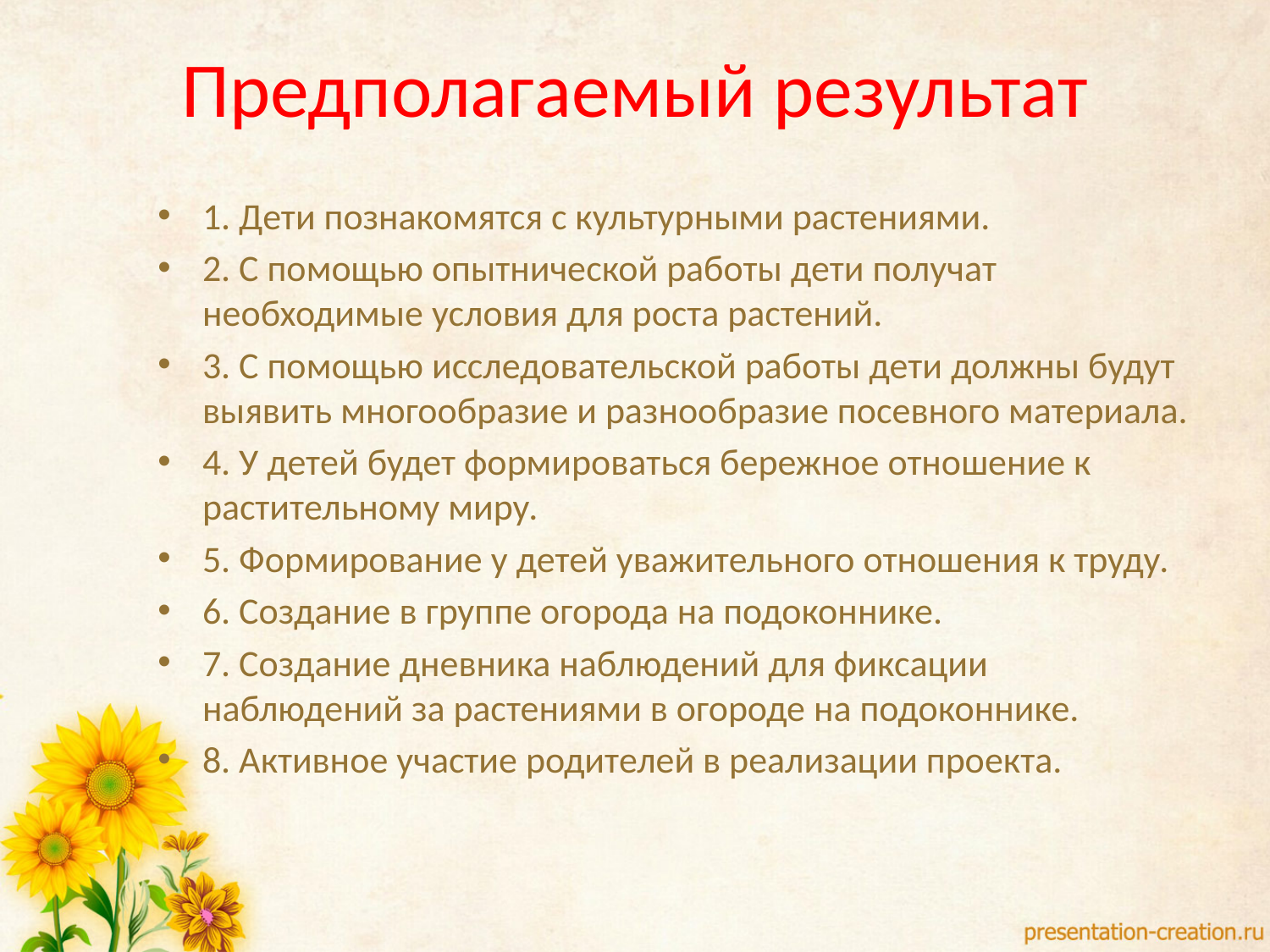

# Предполагаемый результат
1. Дети познакомятся с культурными растениями.
2. С помощью опытнической работы дети получат необходимые условия для роста растений.
3. С помощью исследовательской работы дети должны будут выявить многообразие и разнообразие посевного материала.
4. У детей будет формироваться бережное отношение к растительному миру.
5. Формирование у детей уважительного отношения к труду.
6. Создание в группе огорода на подоконнике.
7. Создание дневника наблюдений для фиксации наблюдений за растениями в огороде на подоконнике.
8. Активное участие родителей в реализации проекта.